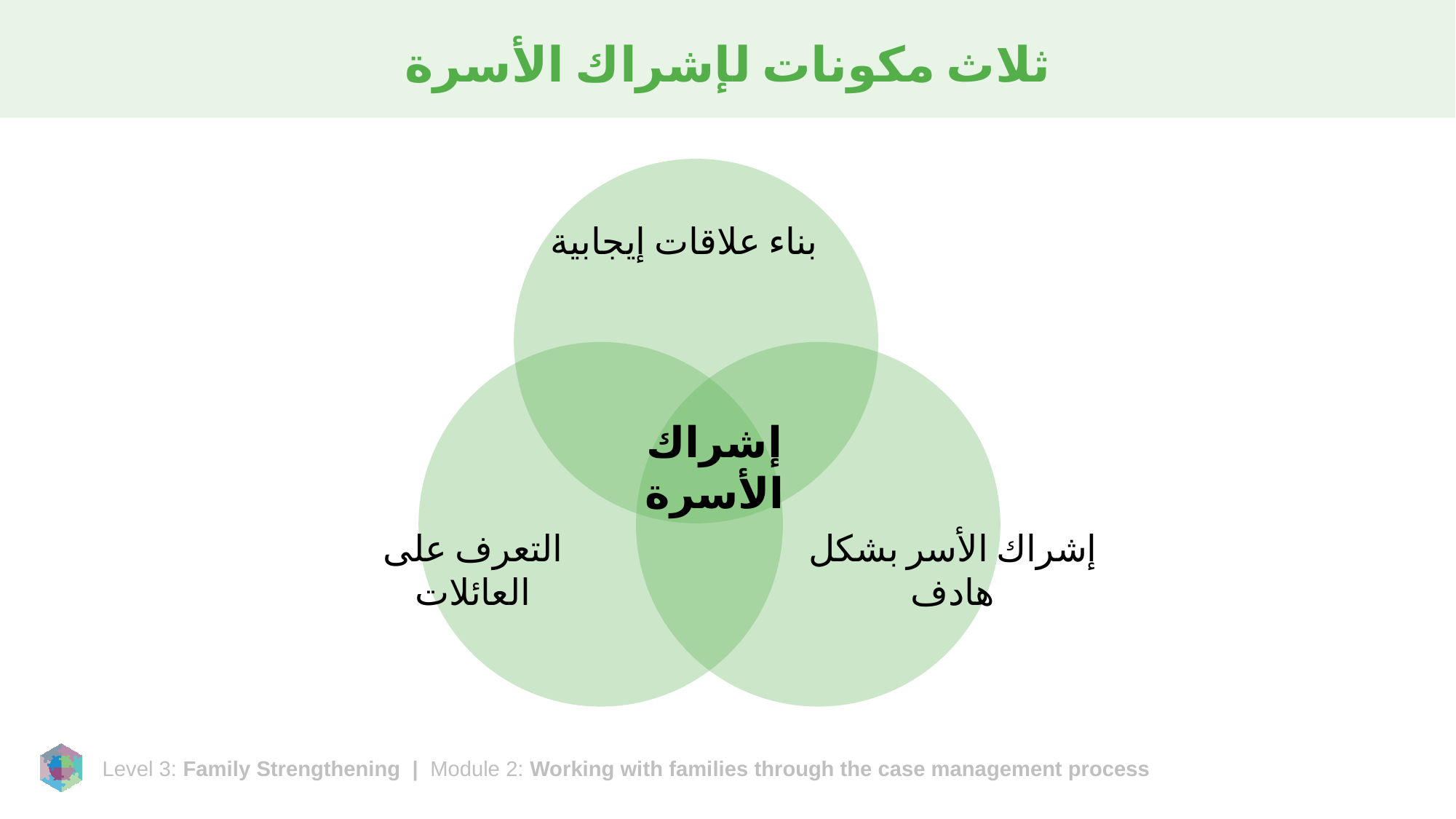

# ثلاث مكونات لإشراك الأسرة

بناء علاقات إيجابية
إشراك الأسرة
التعرف على العائلات
إشراك الأسر بشكل هادف